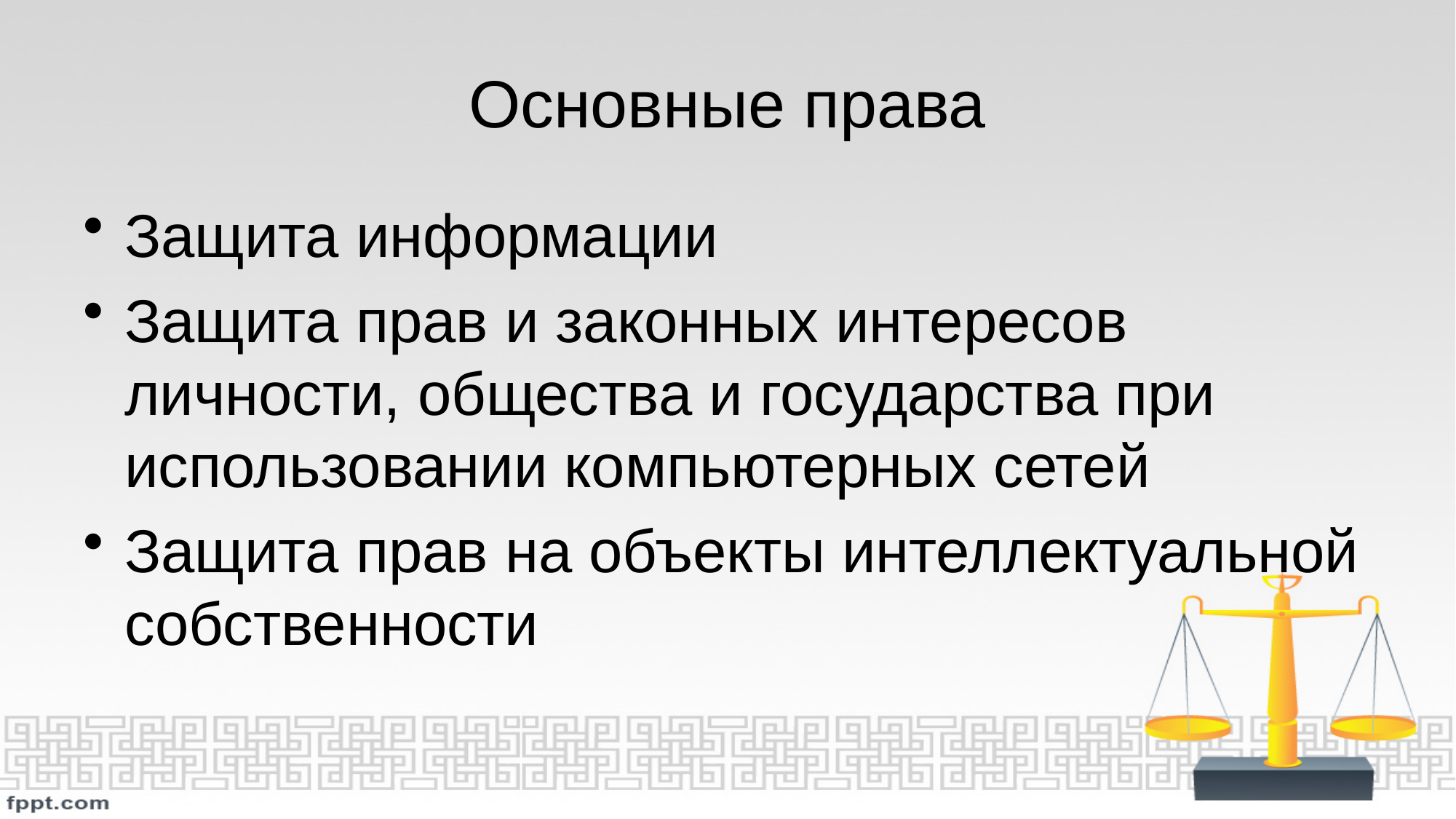

# Основные права
Защита информации
Защита прав и законных интересов личности, общества и государства при использовании компьютерных сетей
Защита прав на объекты интеллектуальной собственности